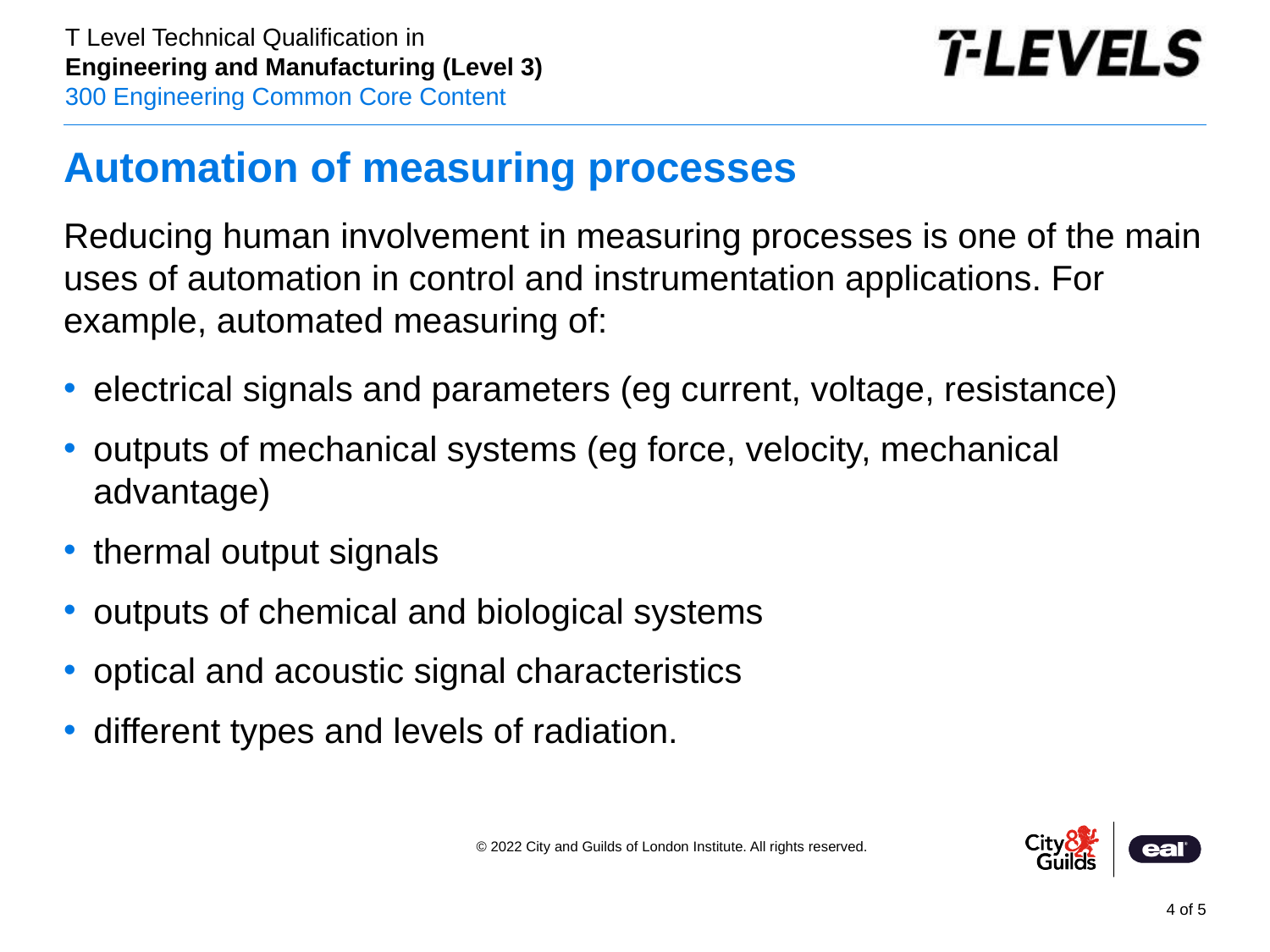

# Automation of measuring processes
Reducing human involvement in measuring processes is one of the main uses of automation in control and instrumentation applications. For example, automated measuring of:
electrical signals and parameters (eg current, voltage, resistance)
outputs of mechanical systems (eg force, velocity, mechanical advantage)
thermal output signals
outputs of chemical and biological systems
optical and acoustic signal characteristics
different types and levels of radiation.